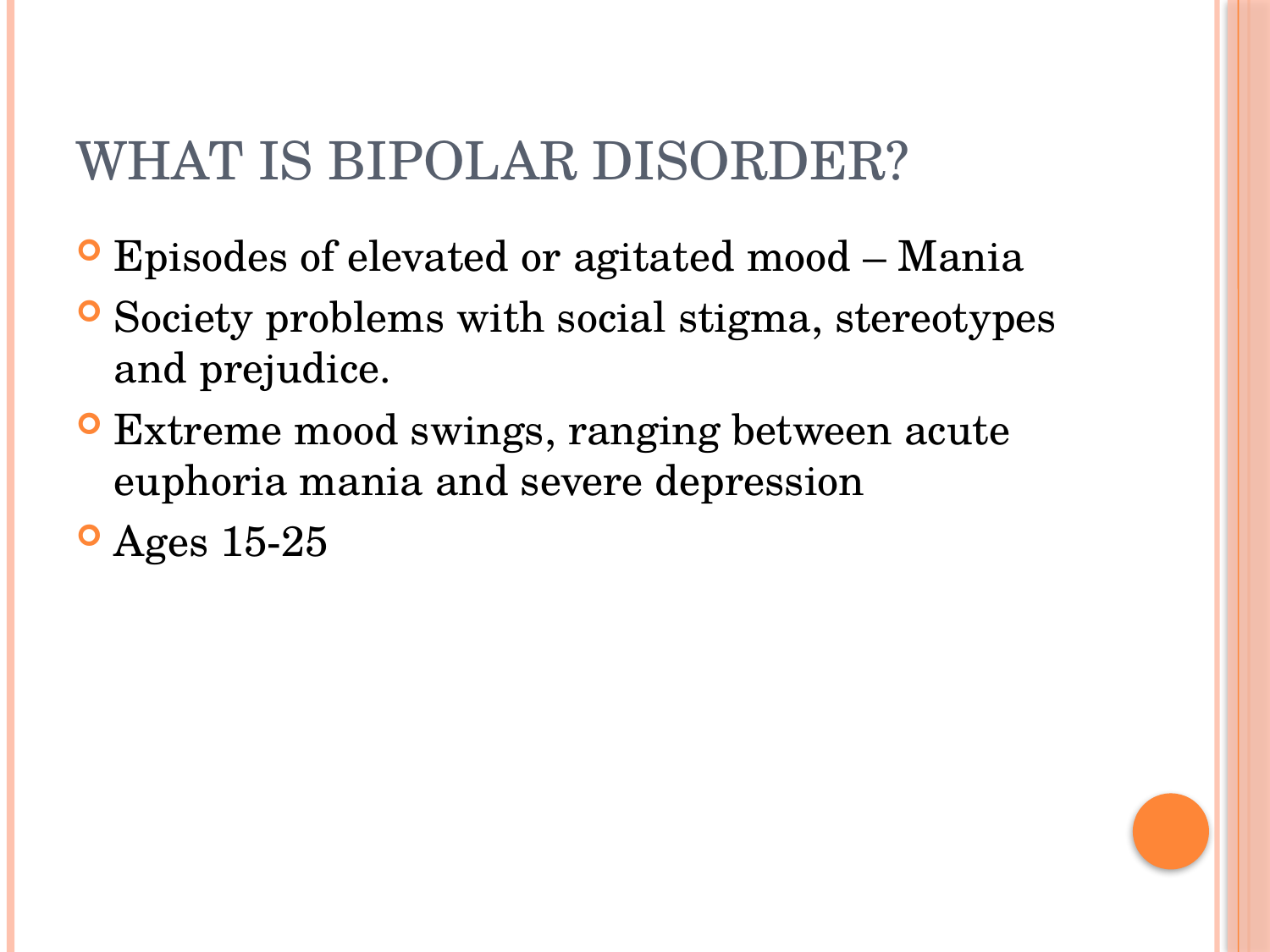

# What is Bipolar disorder?
Episodes of elevated or agitated mood – Mania
Society problems with social stigma, stereotypes and prejudice.
Extreme mood swings, ranging between acute euphoria mania and severe depression
Ages 15-25